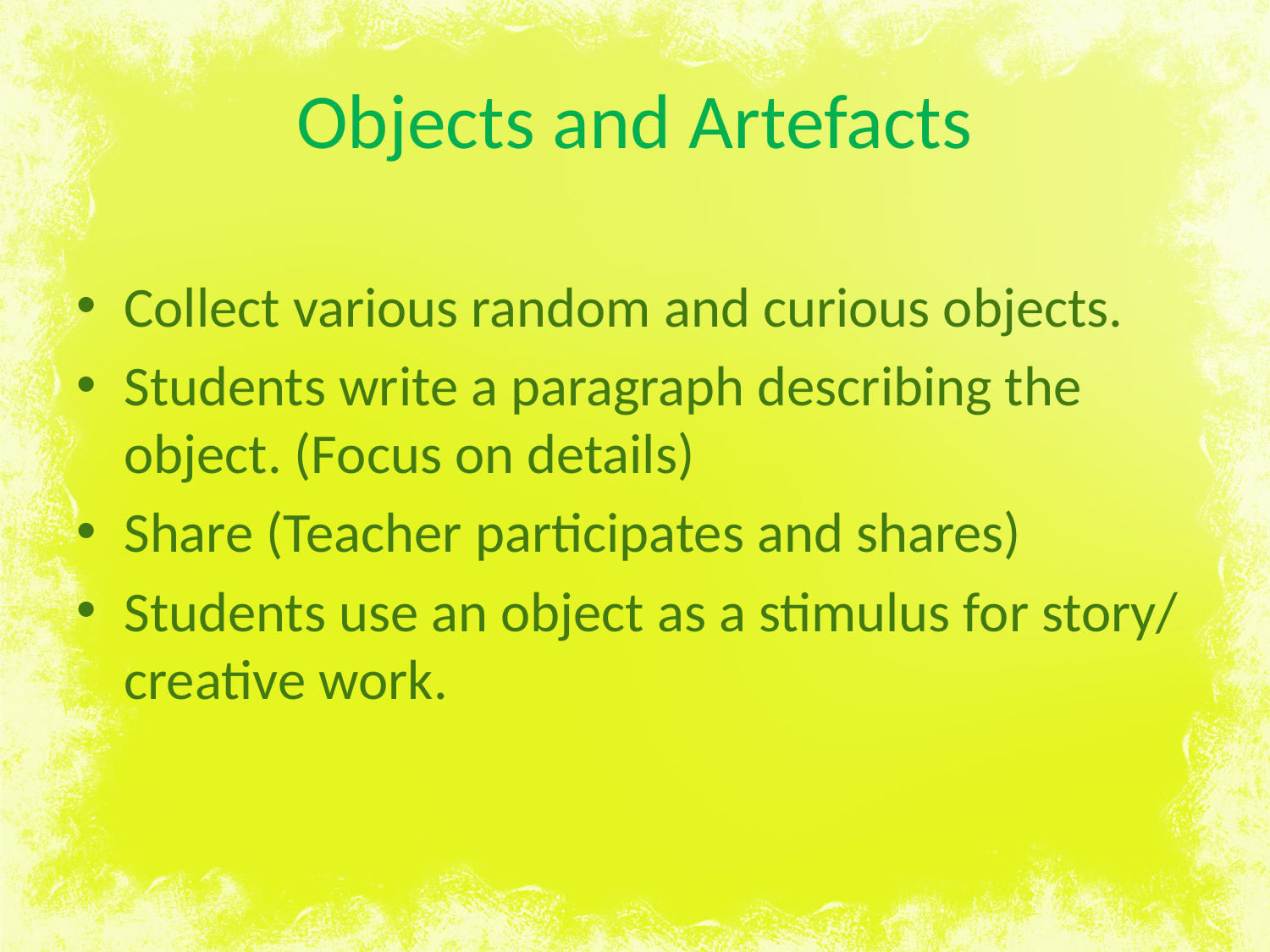

# Objects and Artefacts
Collect various random and curious objects.
Students write a paragraph describing the object. (Focus on details)
Share (Teacher participates and shares)
Students use an object as a stimulus for story/ creative work.